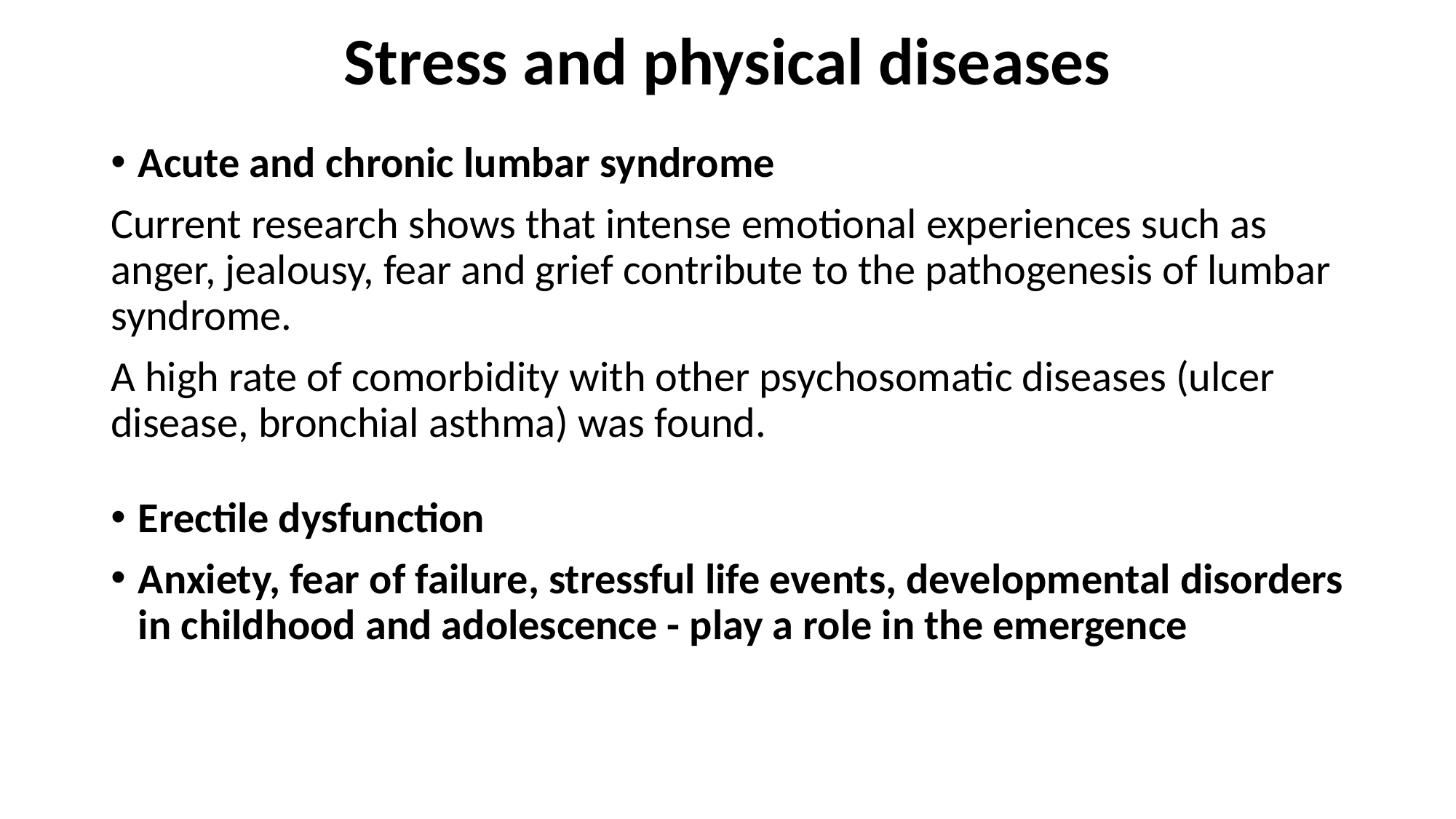

# Stress and physical diseases
Acute and chronic lumbar syndrome
Current research shows that intense emotional experiences such as anger, jealousy, fear and grief contribute to the pathogenesis of lumbar syndrome.
A high rate of comorbidity with other psychosomatic diseases (ulcer disease, bronchial asthma) was found.
Erectile dysfunction
Anxiety, fear of failure, stressful life events, developmental disorders in childhood and adolescence - play a role in the emergence